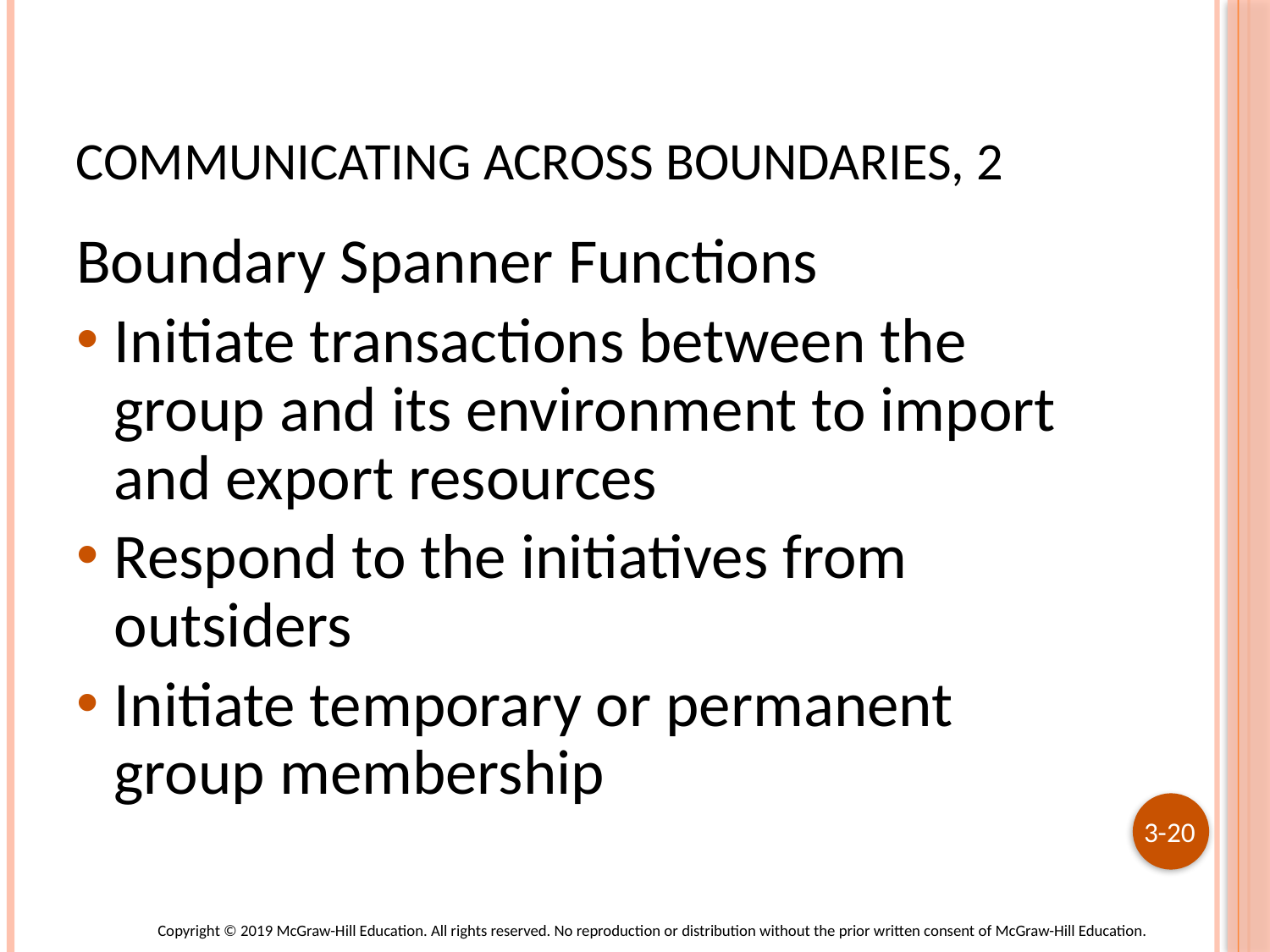

# Communicating across Boundaries, 2
Boundary Spanner Functions
Initiate transactions between the group and its environment to import and export resources
Respond to the initiatives from outsiders
Initiate temporary or permanent group membership